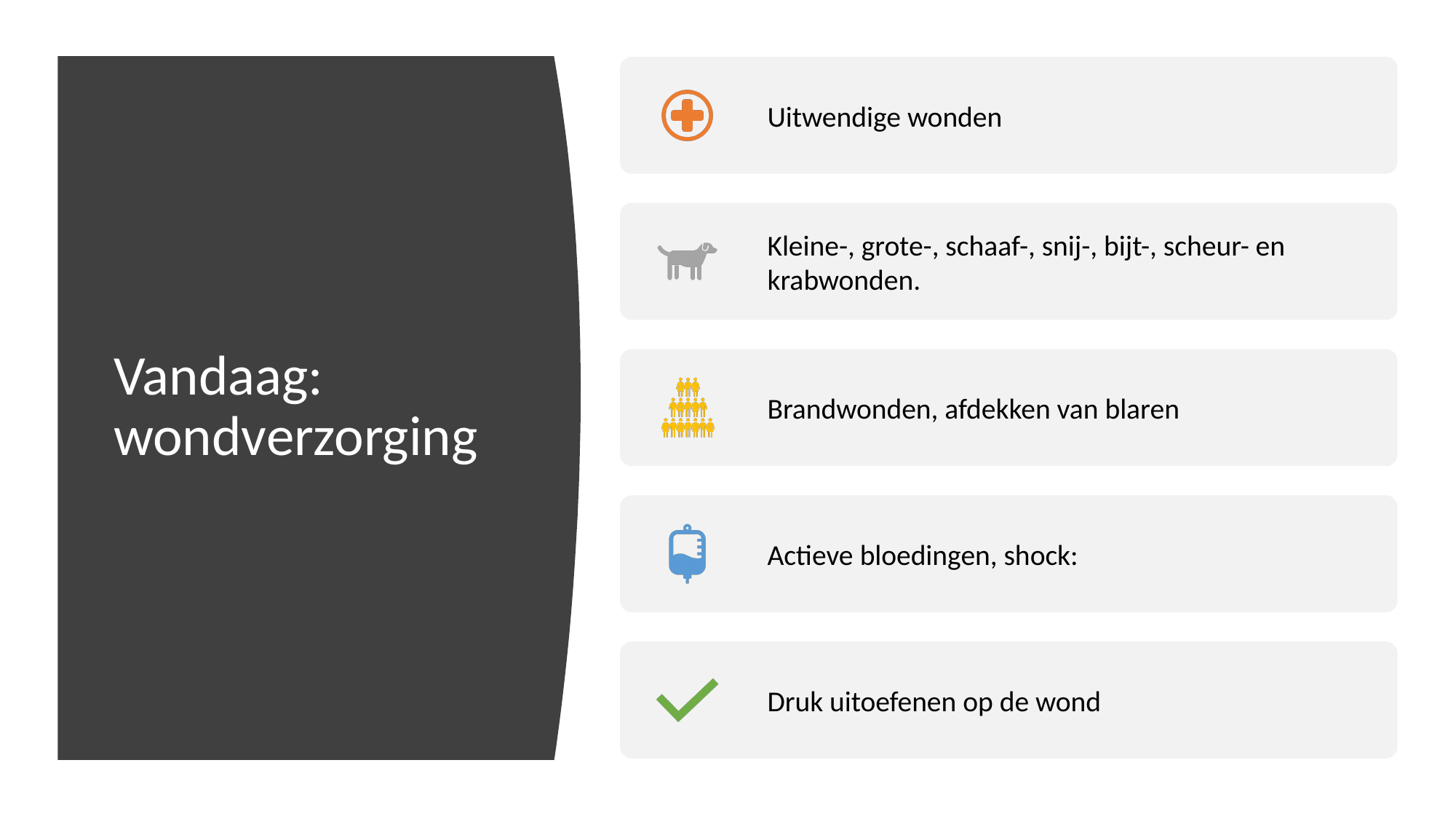

Uitwendige wonden
Kleine-, grote-, schaaf-, snij-, bijt-, scheur- en krabwonden.
Brandwonden, afdekken van blaren
Actieve bloedingen, shock:
Druk uitoefenen op de wond

# Vandaag: wondverzorging